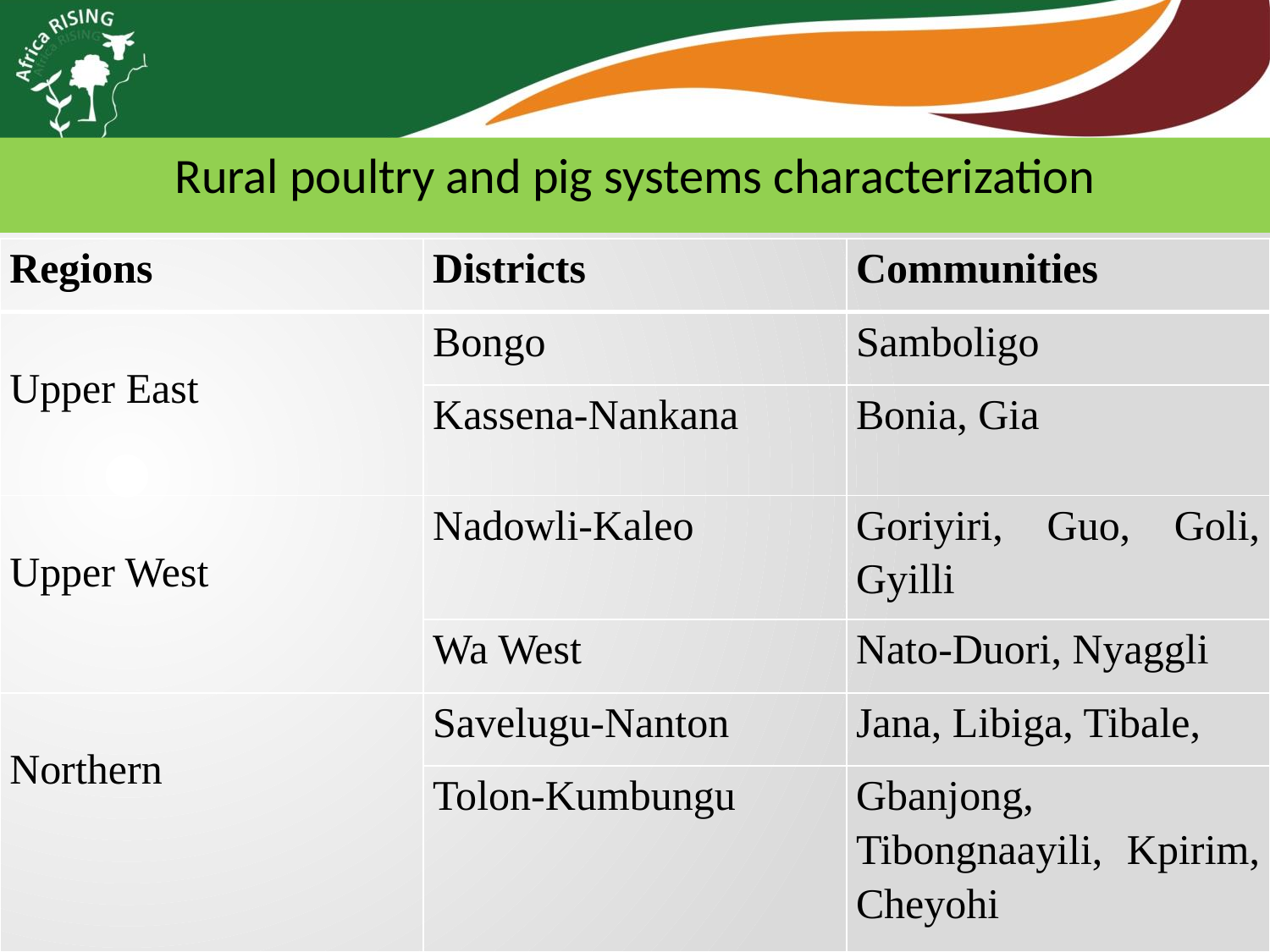

Rural poultry and pig systems characterization
| Regions | Districts | Communities |
| --- | --- | --- |
| Upper East | Bongo | Samboligo |
|  | Kassena-Nankana | Bonia, Gia |
| Upper West | Nadowli-Kaleo | Goriyiri, Guo, Goli, Gyilli |
|  | Wa West | Nato-Duori, Nyaggli |
| Northern | Savelugu-Nanton | Jana, Libiga, Tibale, |
|  | Tolon-Kumbungu | Gbanjong, Tibongnaayili, Kpirim, Cheyohi |